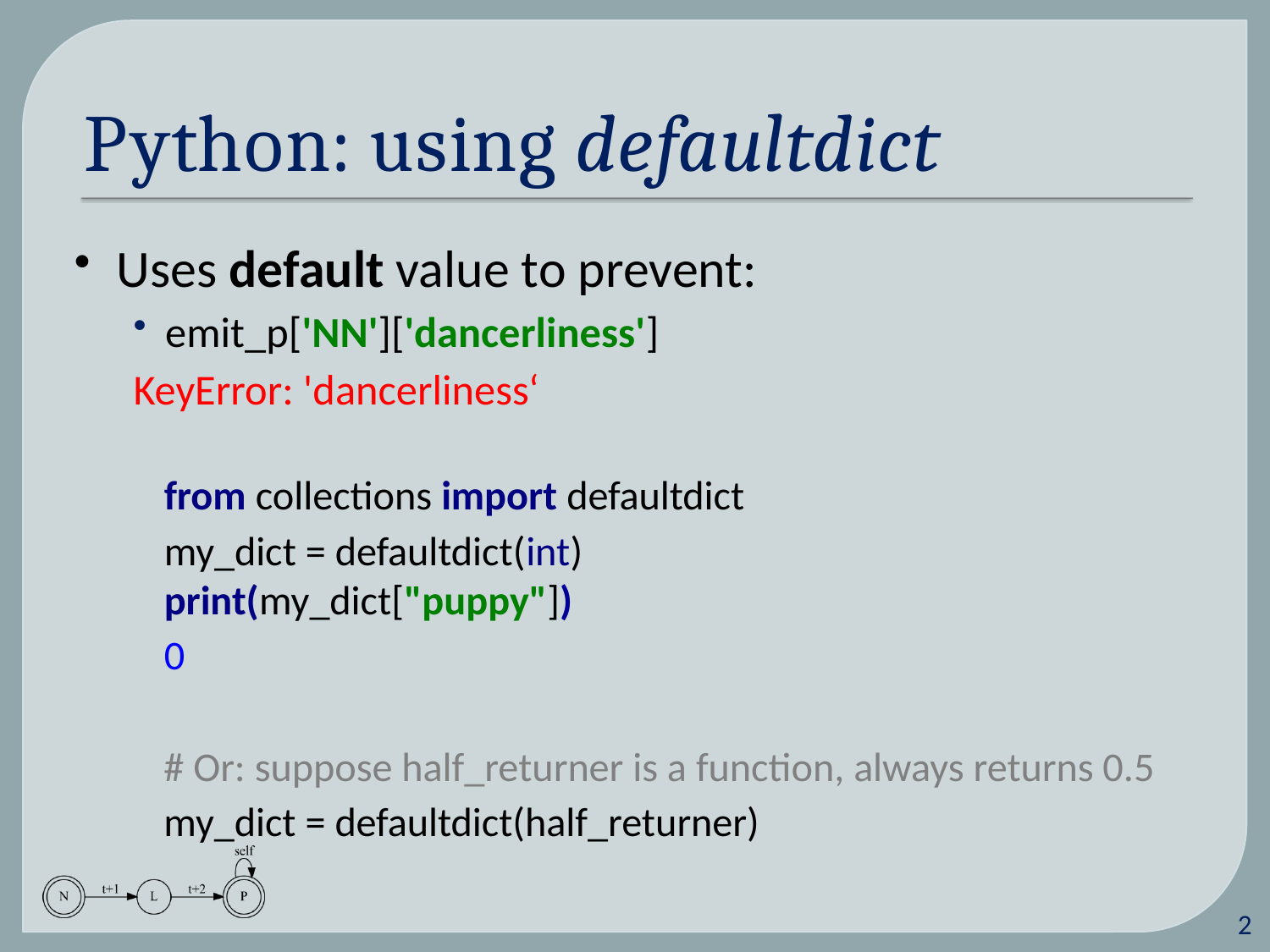

# Python: using defaultdict
Uses default value to prevent:
emit_p['NN']['dancerliness']
KeyError: 'dancerliness‘

from collections import defaultdict
my_dict = defaultdict(int)
print(my_dict["puppy"])
0

# Or: suppose half_returner is a function, always returns 0.5
my_dict = defaultdict(half_returner)

2